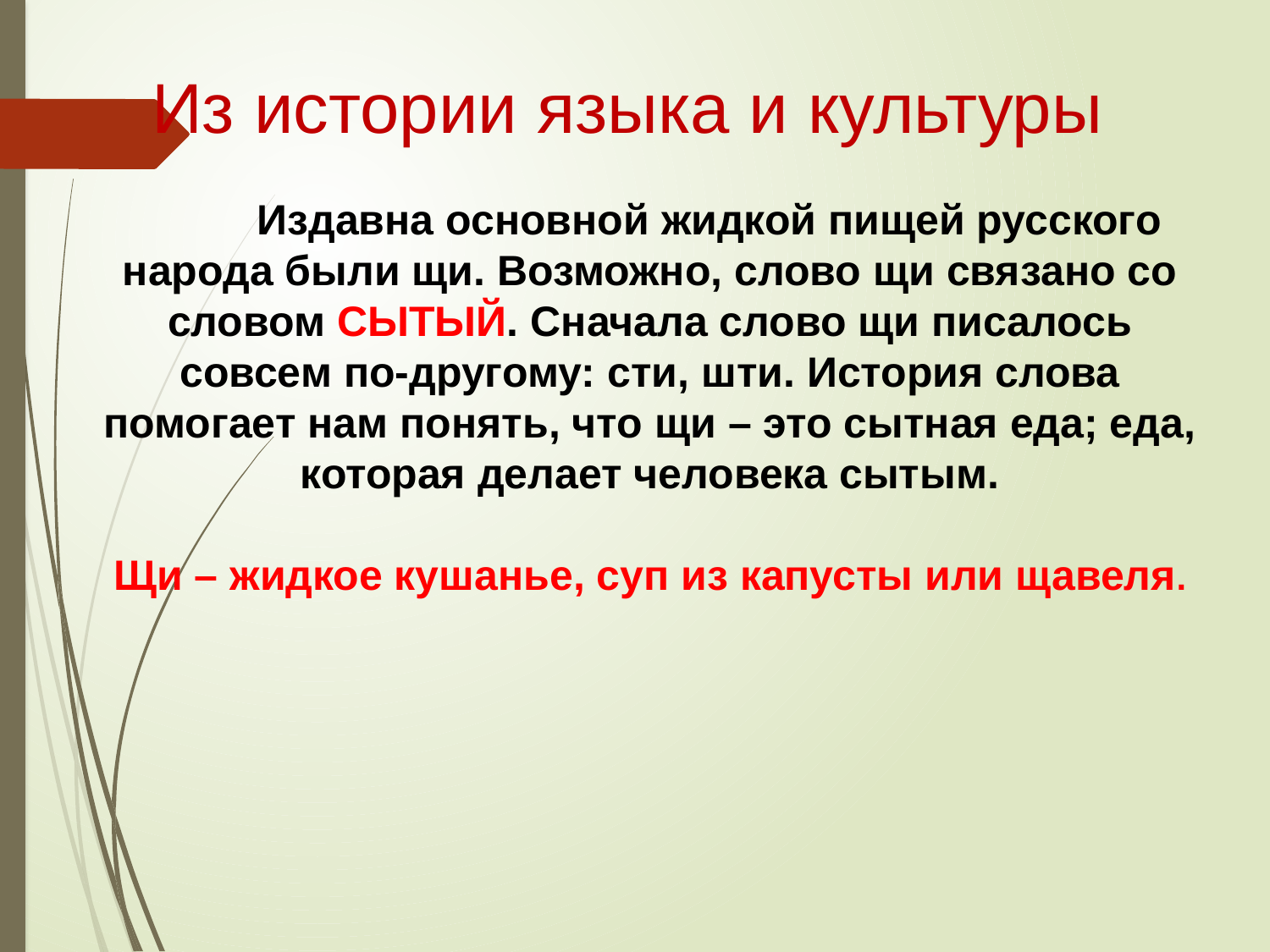

Из истории языка и культуры
          Издавна основной жидкой пищей русского народа были щи. Возможно, слово щи связано со словом СЫТЫЙ. Сначала слово щи писалось совсем по-другому: сти, шти. История слова помогает нам понять, что щи – это сытная еда; еда, которая делает человека сытым.

Щи – жидкое кушанье, суп из капусты или щавеля.